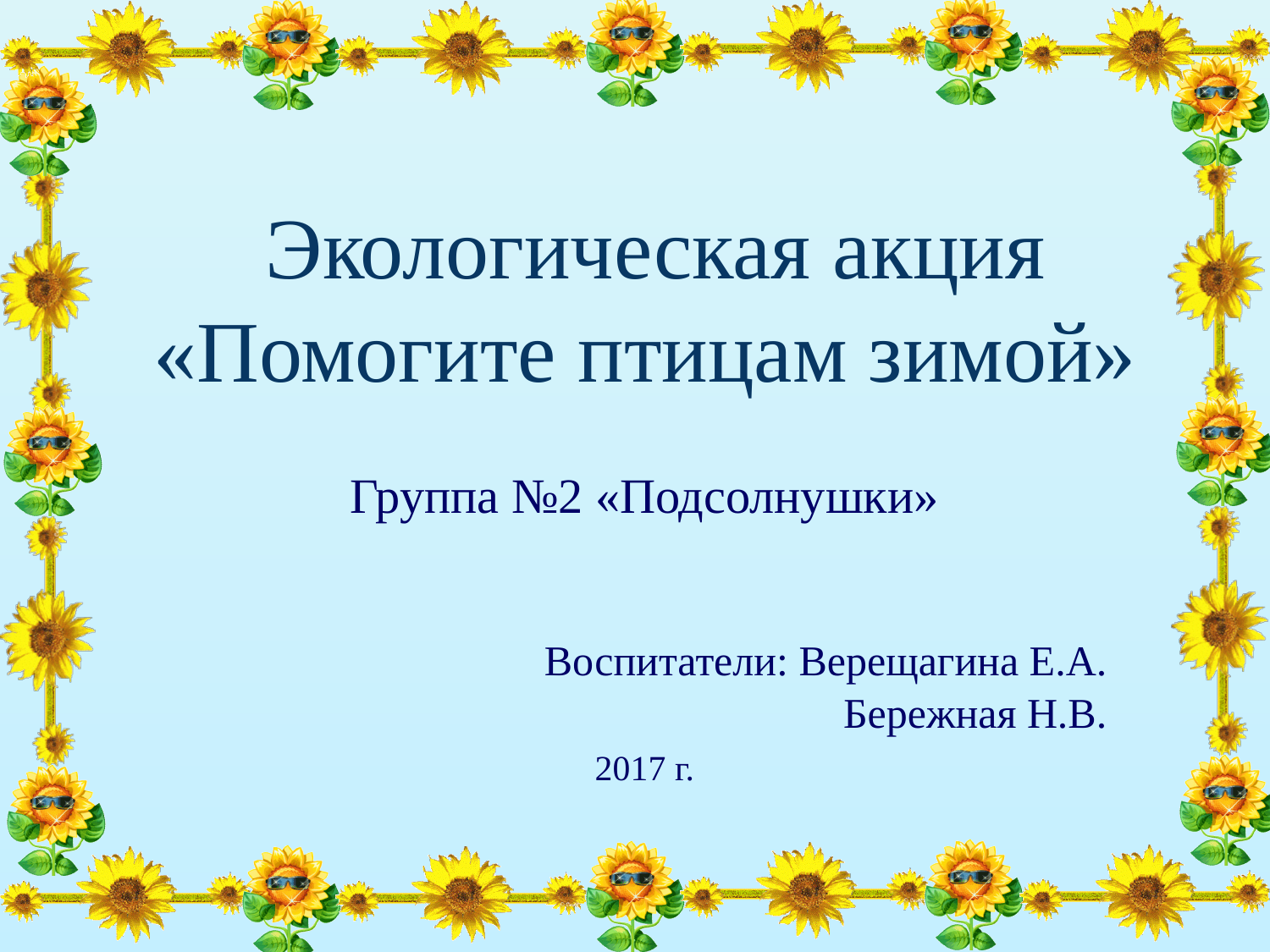

Экологическая акция «Помогите птицам зимой»
Группа №2 «Подсолнушки»

 Воспитатели: Верещагина Е.А.
                    Бережная Н.В.
2017 г.